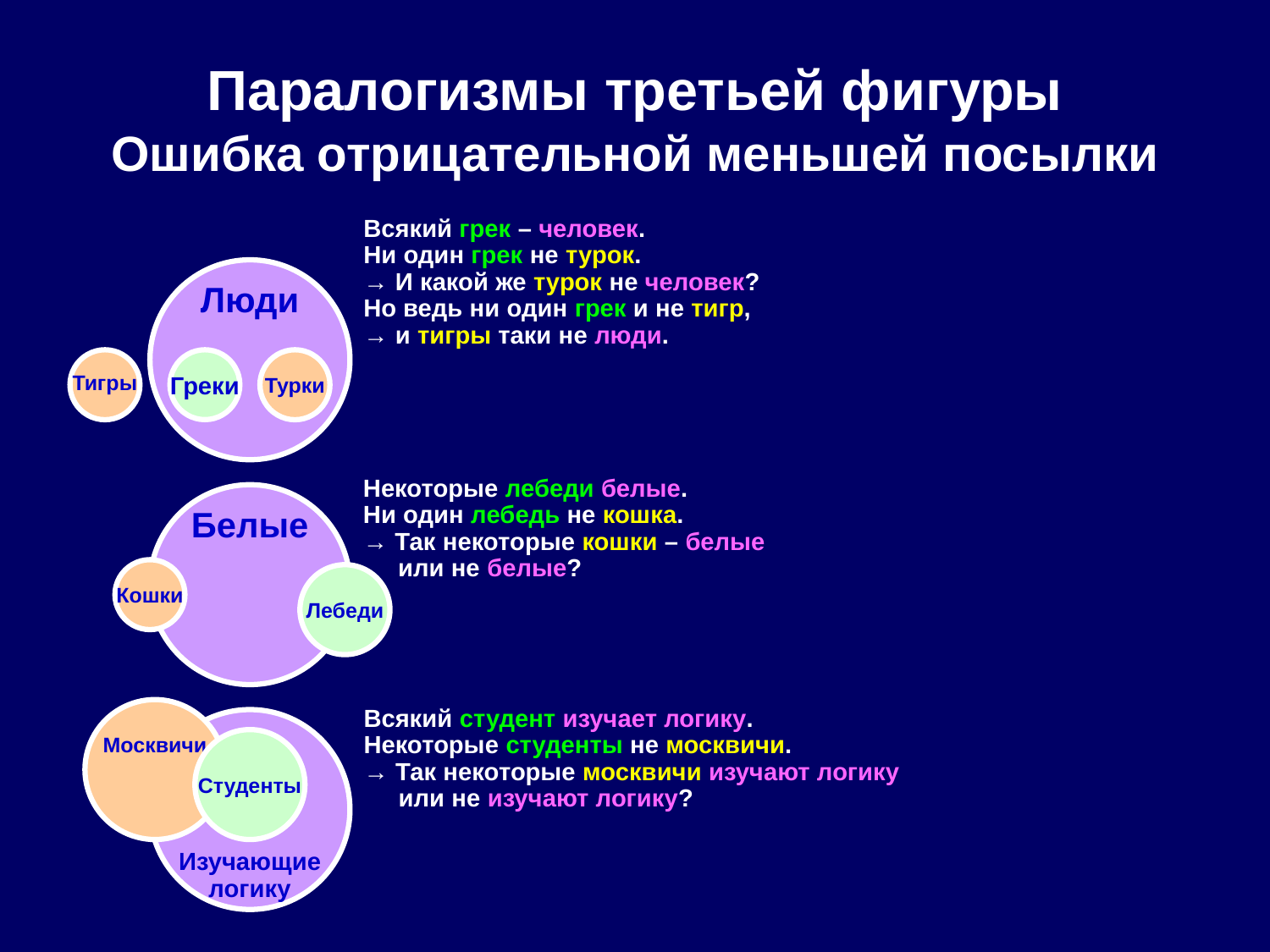

# Паралогизмы третьей фигуры Ошибка отрицательной меньшей посылки
Всякий грек – человек.
Ни один грек не турок.
→ И какой же турок не человек?
Но ведь ни один грек и не тигр,
→ и тигры таки не люди.
Люди
Тигры
Греки
Турки
Некоторые лебеди белые.
Ни один лебедь не кошка.
→ Так некоторые кошки – белые
     или не белые?
Белые
Кошки
Лебеди
Москвичи
Всякий студент изучает логику.
Некоторые студенты не москвичи.
→ Так некоторые москвичи изучают логику
     или не изучают логику?
Изучающие
логику
Студенты